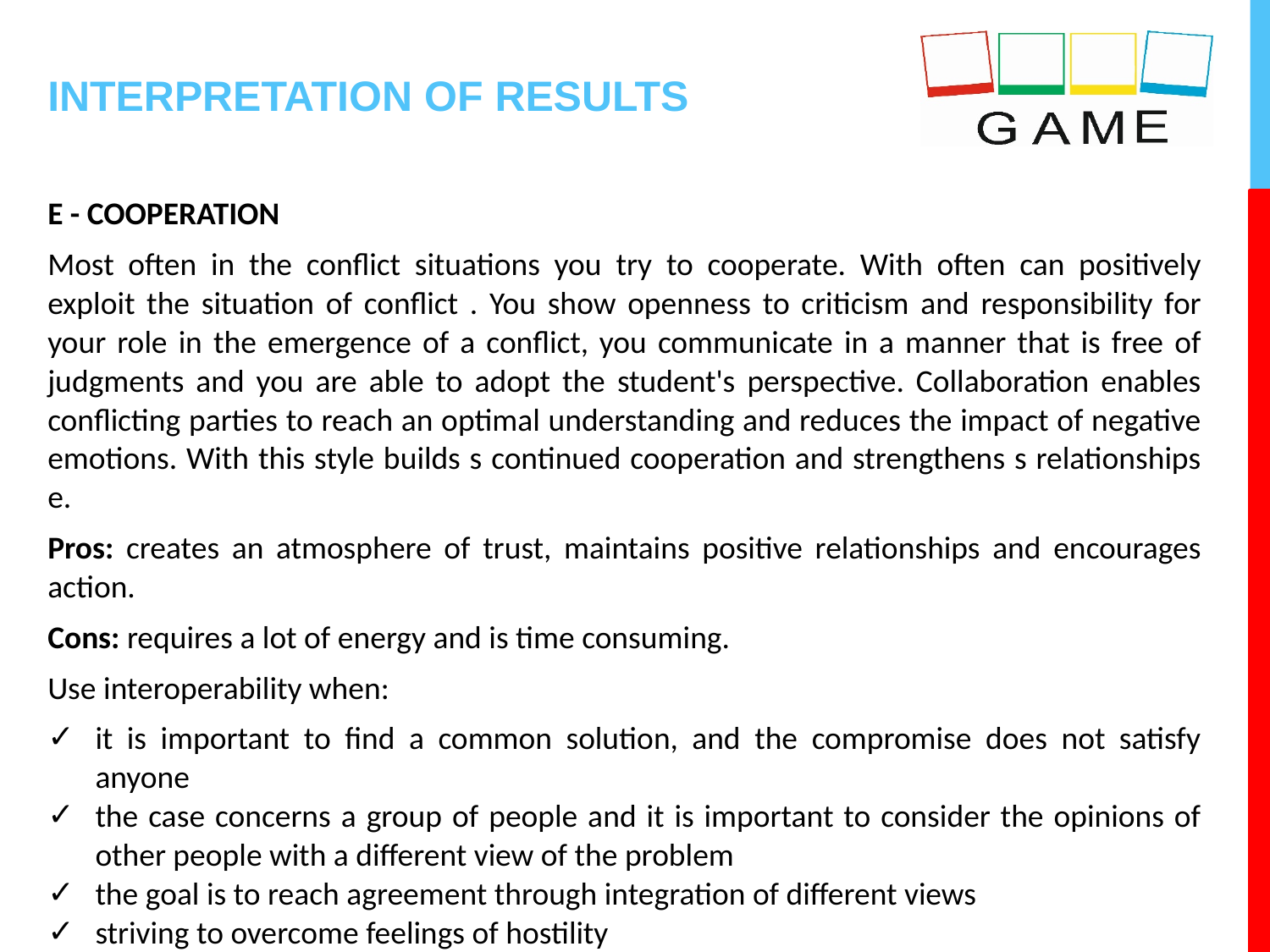

# INTERPRETATION OF RESULTS
E - COOPERATION
Most often in the conflict situations you try to cooperate. With often can positively exploit the situation of conflict . You show openness to criticism and responsibility for your role in the emergence of a conflict, you communicate in a manner that is free of judgments and you are able to adopt the student's perspective. Collaboration enables conflicting parties to reach an optimal understanding and reduces the impact of negative emotions. With this style builds s continued cooperation and strengthens s relationships e.
Pros: creates an atmosphere of trust, maintains positive relationships and encourages action.
Cons: requires a lot of energy and is time consuming.
Use interoperability when:
it is important to find a common solution, and the compromise does not satisfy anyone
the case concerns a group of people and it is important to consider the opinions of other people with a different view of the problem
the goal is to reach agreement through integration of different views
striving to overcome feelings of hostility
the goal is to learn objectivity, because by verifying our own views, we try to understand the point of view of others.